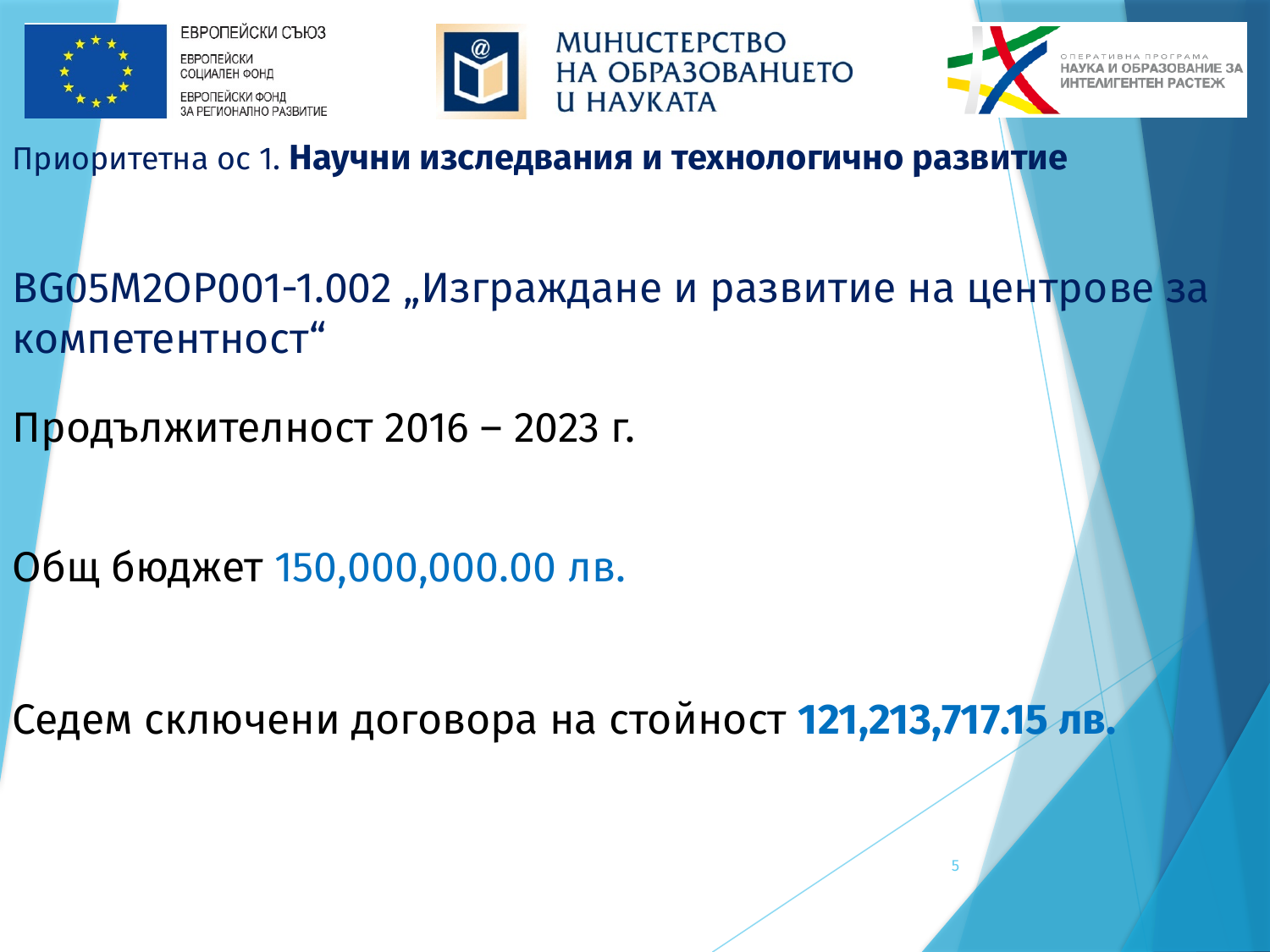

Приоритетна ос 1. Научни изследвания и технологично развитие
BG05M2OP001-1.002 „Изграждане и развитие на центрове за компетентност“

Продължителност 2016 – 2023 г.

Общ бюджет 150,000,000.00 лв.

Седем сключени договора на стойност 121,213,717.15 лв.

5